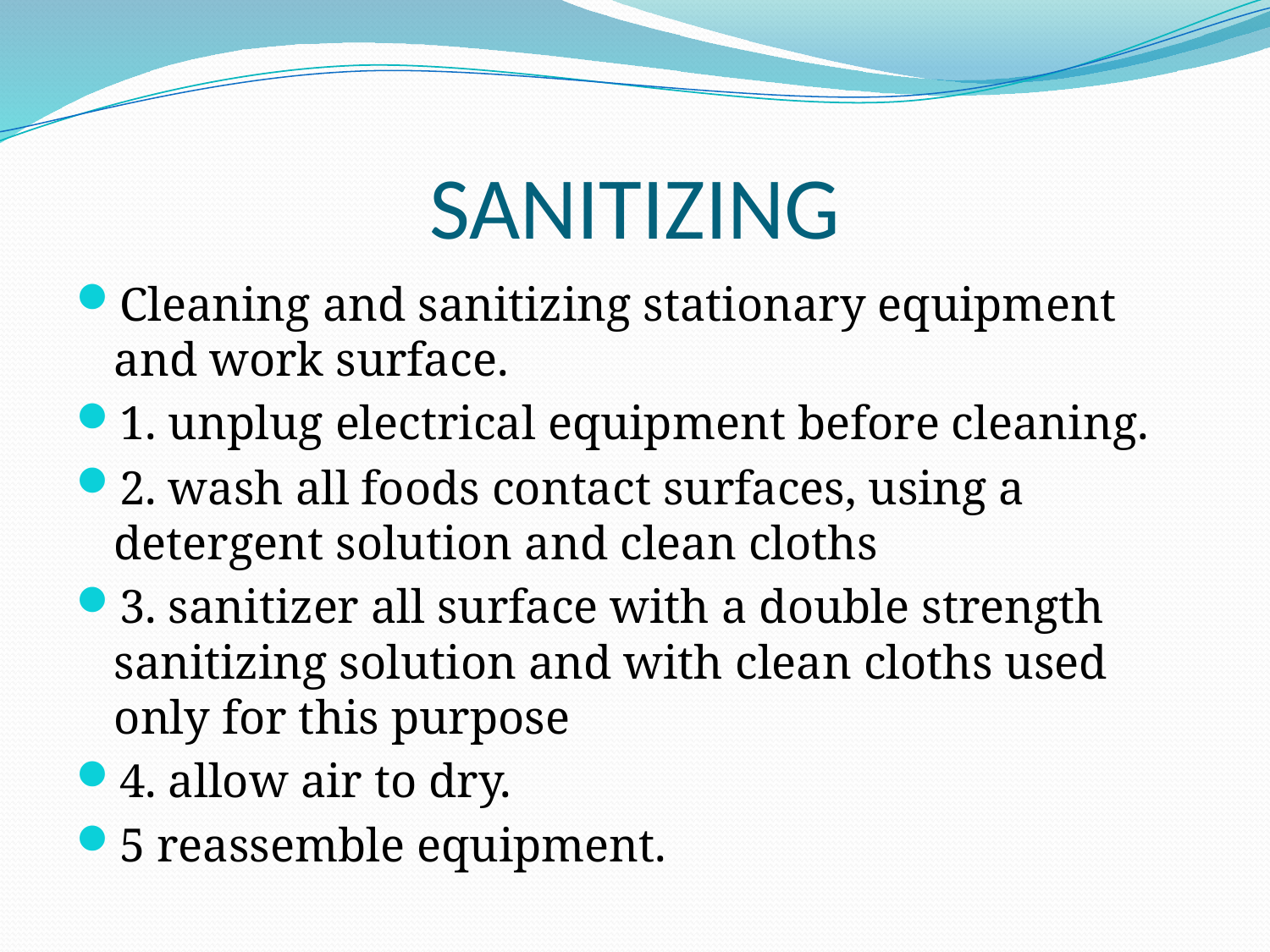

# SANITIZING
Cleaning and sanitizing stationary equipment and work surface.
1. unplug electrical equipment before cleaning.
2. wash all foods contact surfaces, using a detergent solution and clean cloths
3. sanitizer all surface with a double strength sanitizing solution and with clean cloths used only for this purpose
4. allow air to dry.
5 reassemble equipment.